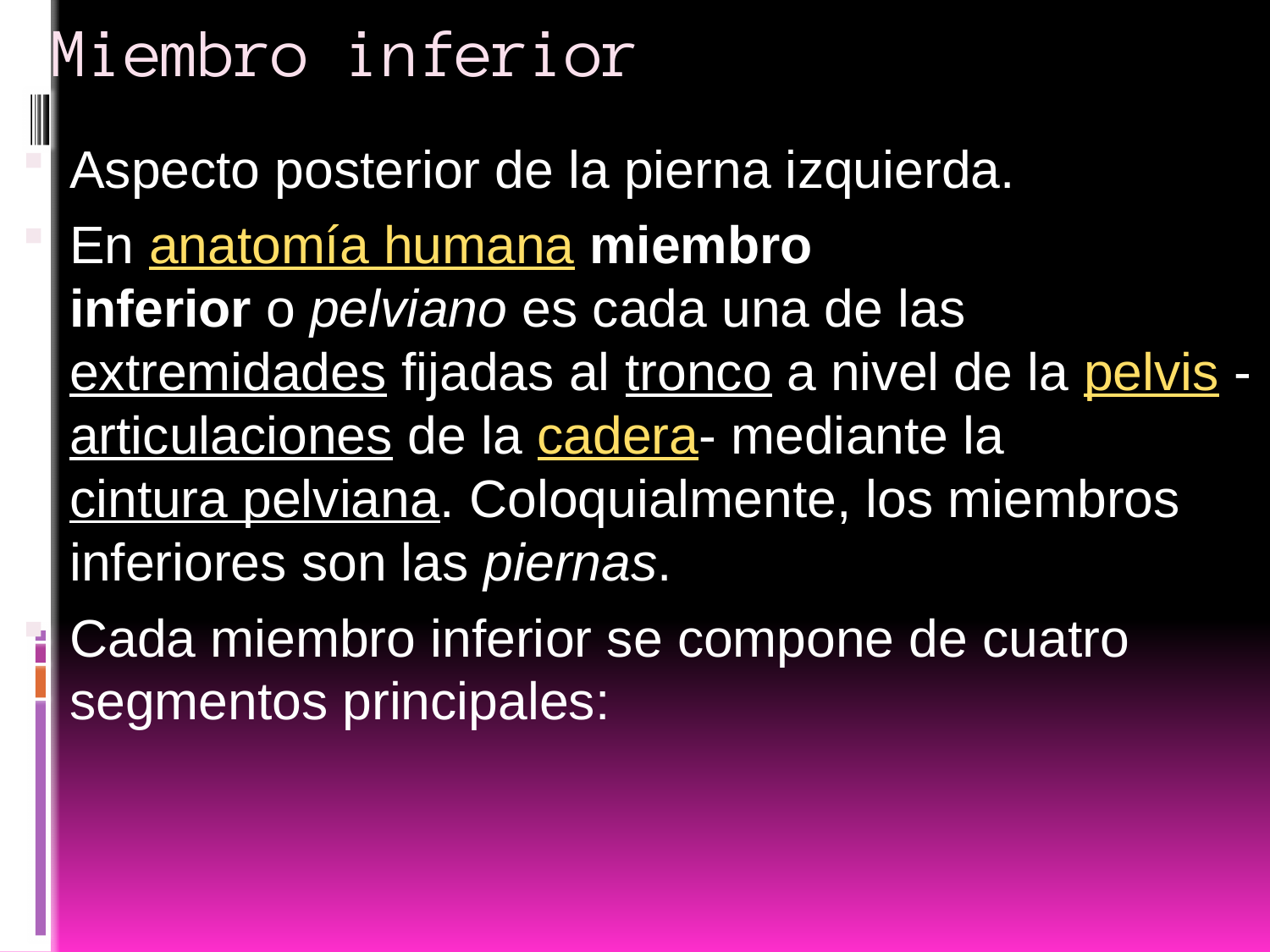

# Miembro inferior
Aspecto posterior de la pierna izquierda.
En anatomía humana miembro inferior o pelviano es cada una de las extremidades fijadas al tronco a nivel de la pelvis -articulaciones de la cadera- mediante la cintura pelviana. Coloquialmente, los miembros inferiores son las piernas.
Cada miembro inferior se compone de cuatro segmentos principales: